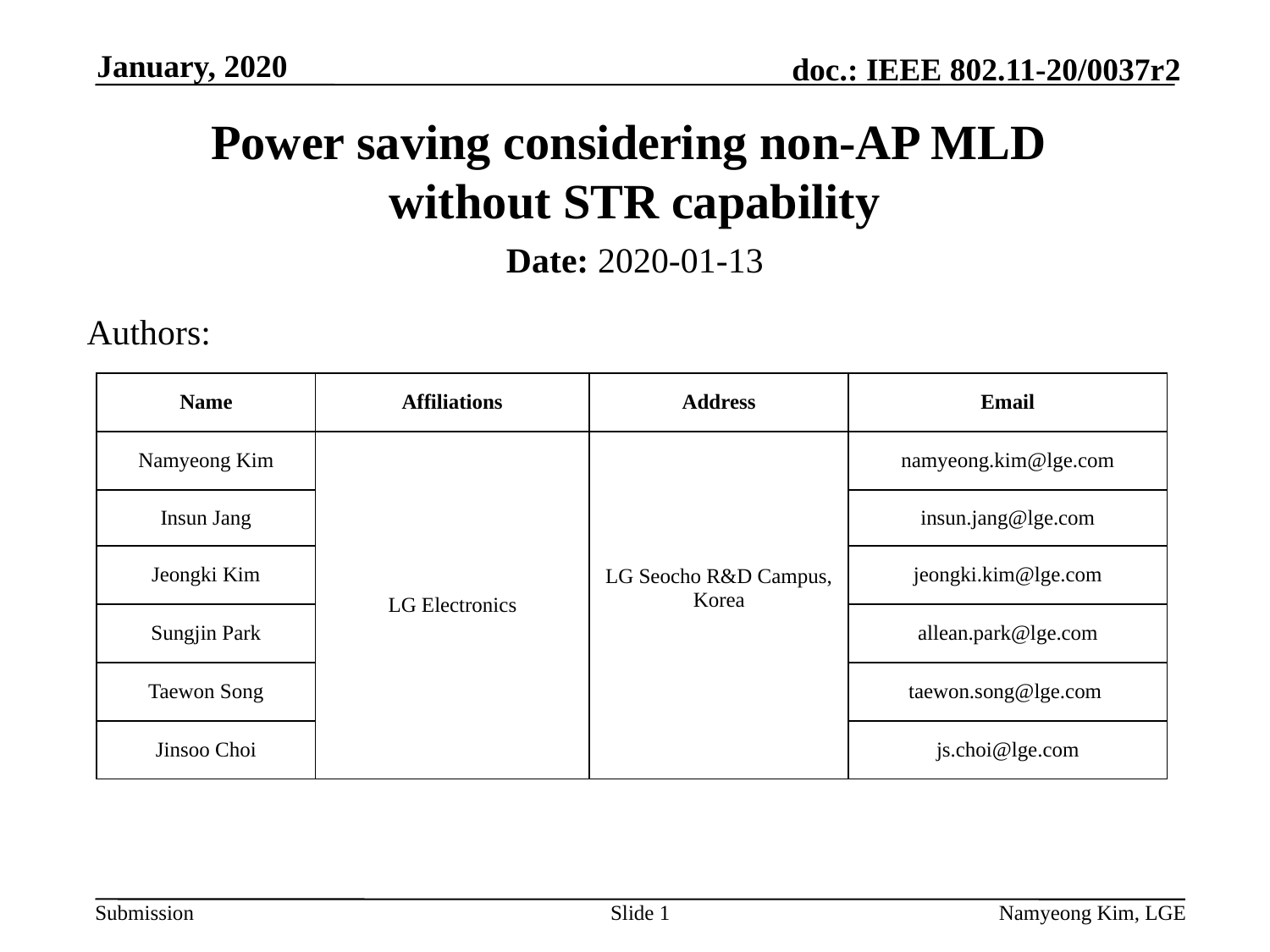

January, 2020
# Power saving considering non-AP MLD without STR capability
Date: 2020-01-13
Authors:
| Name | Affiliations | Address | Email |
| --- | --- | --- | --- |
| Namyeong Kim | LG Electronics | LG Seocho R&D Campus, Korea | namyeong.kim@lge.com |
| Insun Jang |  |  | insun.jang@lge.com |
| Jeongki Kim |  |  | jeongki.kim@lge.com |
| Sungjin Park |  |  | allean.park@lge.com |
| Taewon Song |  |  | taewon.song@lge.com |
| Jinsoo Choi |  |  | js.choi@lge.com |
Slide 1
Namyeong Kim, LGE